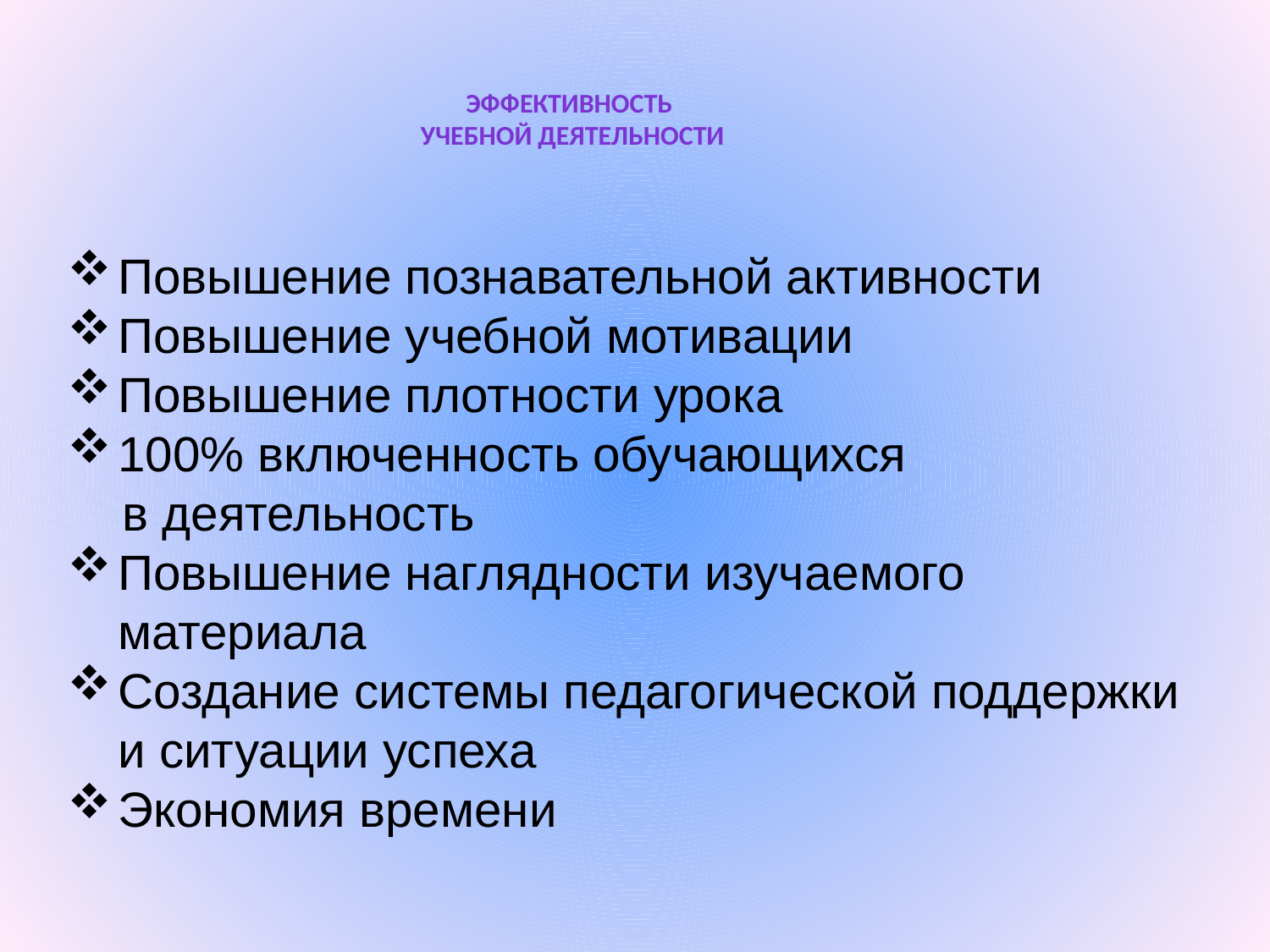

# Эффективность учебной деятельности
Повышение познавательной активности
Повышение учебной мотивации
Повышение плотности урока
100% включенность обучающихся
    в деятельность
Повышение наглядности изучаемого материала
Создание системы педагогической поддержки и ситуации успеха
Экономия времени